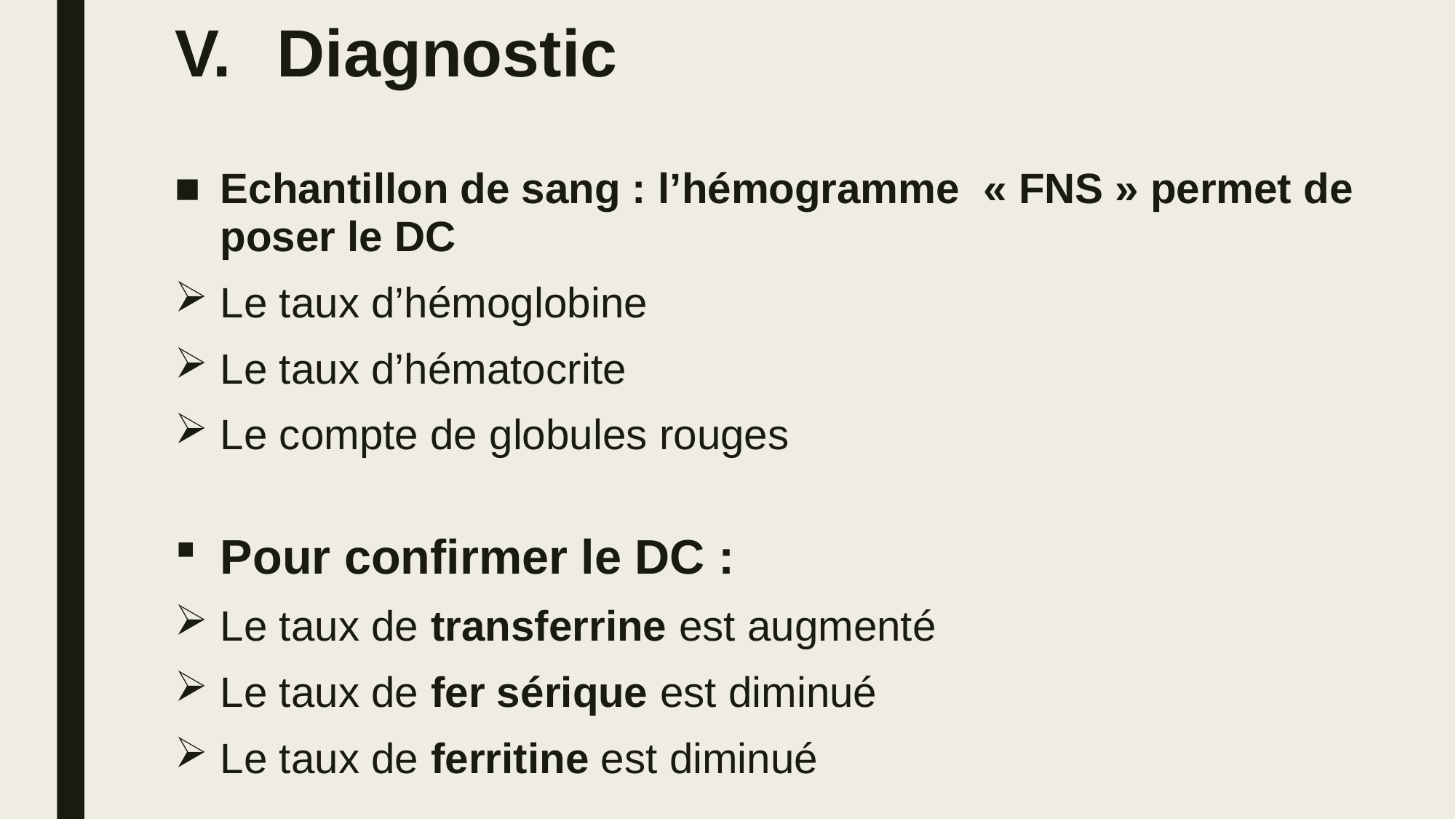

# Diagnostic
Echantillon de sang : l’hémogramme  « FNS » permet de poser le DC
Le taux d’hémoglobine
Le taux d’hématocrite
Le compte de globules rouges

Pour confirmer le DC :
Le taux de transferrine est augmenté
Le taux de fer sérique est diminué
Le taux de ferritine est diminué